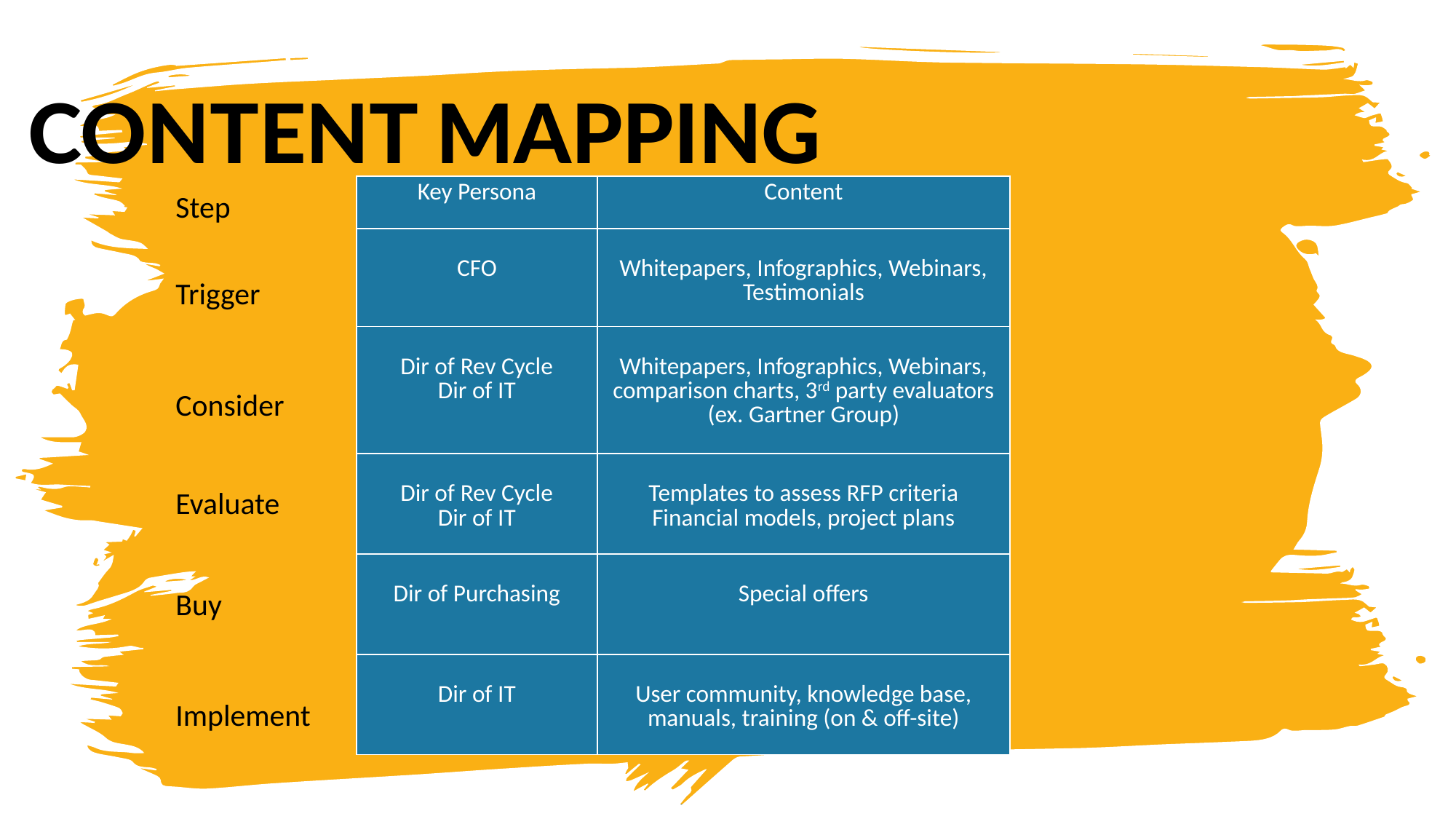

CONTENT MAPPING
| Key Persona | Content |
| --- | --- |
| CFO | Whitepapers, Infographics, Webinars, Testimonials |
| Dir of Rev Cycle Dir of IT | Whitepapers, Infographics, Webinars, comparison charts, 3rd party evaluators (ex. Gartner Group) |
| Dir of Rev Cycle Dir of IT | Templates to assess RFP criteria Financial models, project plans |
| Dir of Purchasing | Special offers |
| Dir of IT | User community, knowledge base, manuals, training (on & off-site) |
Step
Trigger
Consider
Evaluate
Buy
Implement